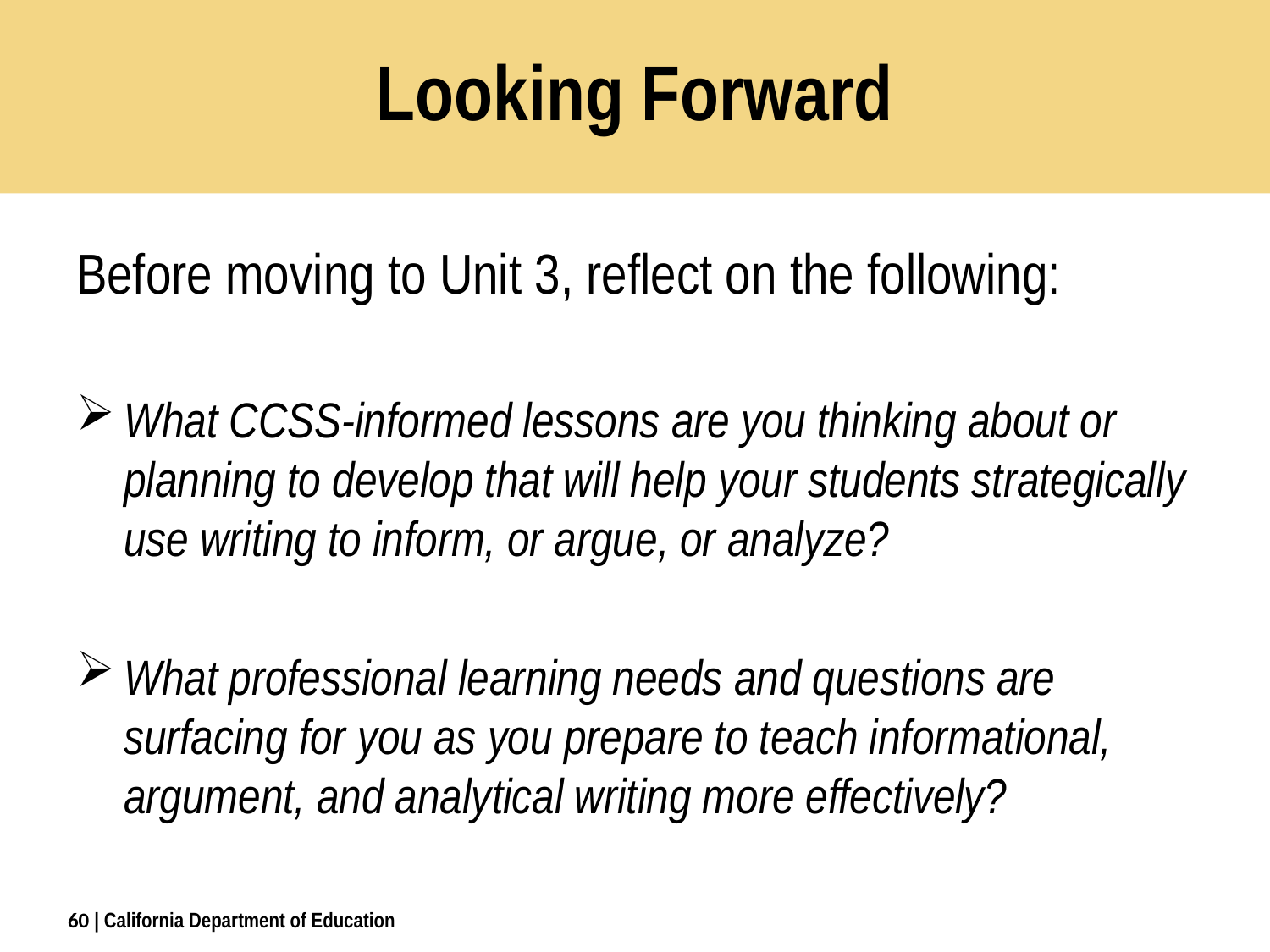

# Looking Forward
Before moving to Unit 3, reflect on the following:

What CCSS-informed lessons are you thinking about or planning to develop that will help your students strategically use writing to inform, or argue, or analyze?

What professional learning needs and questions are surfacing for you as you prepare to teach informational, argument, and analytical writing more effectively?
60
| California Department of Education